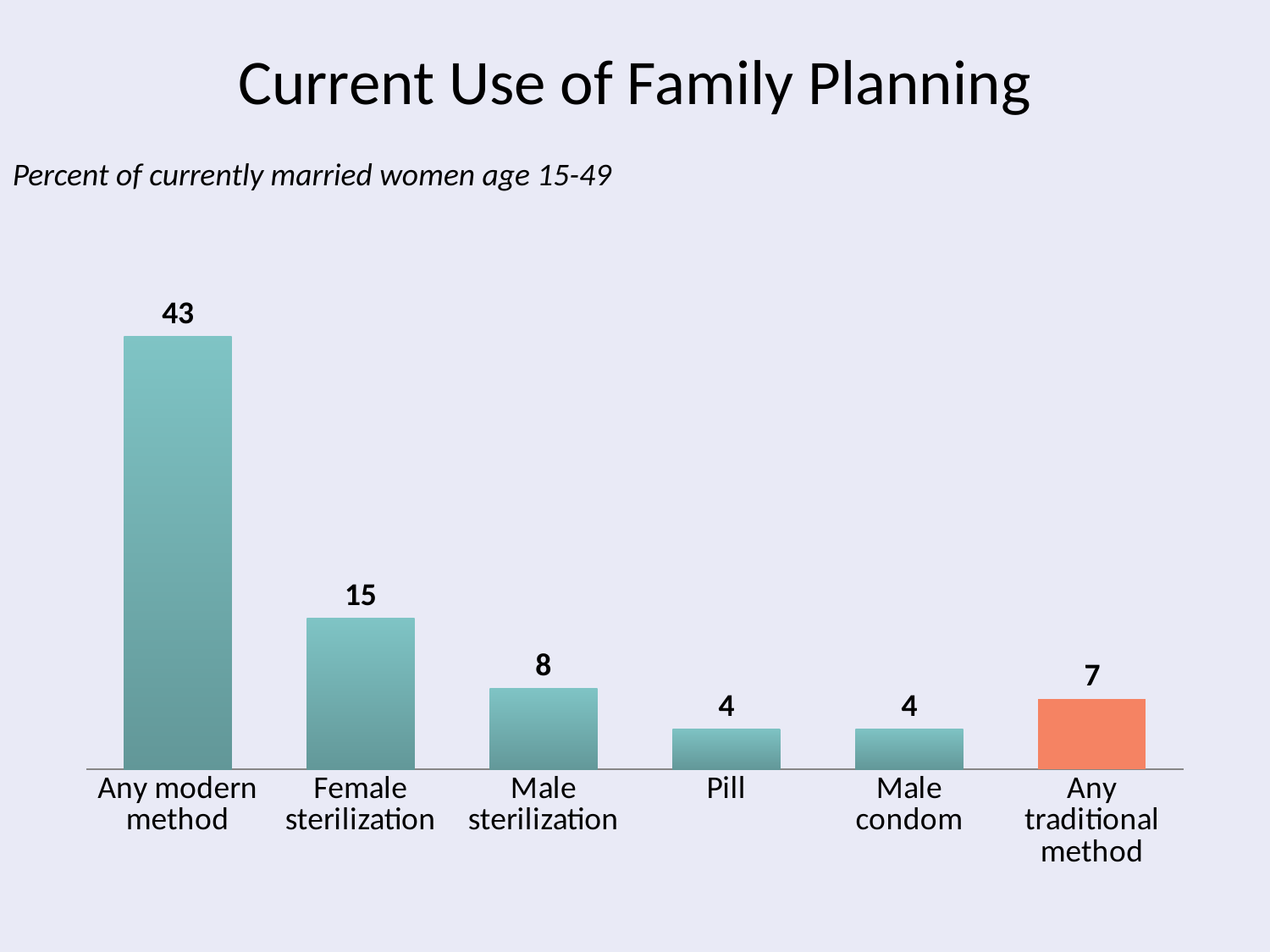

# Current Use of Family Planning
Percent of currently married women age 15-49

### Chart

| Category | Currently married women |
|---|---|
| Any modern method | 43.0 |
| Female sterilization | 15.0 |
| Male sterilization | 8.0 |
| Pill | 4.0 |
| Male condom | 4.0 |
| Any traditional method | 7.0 |